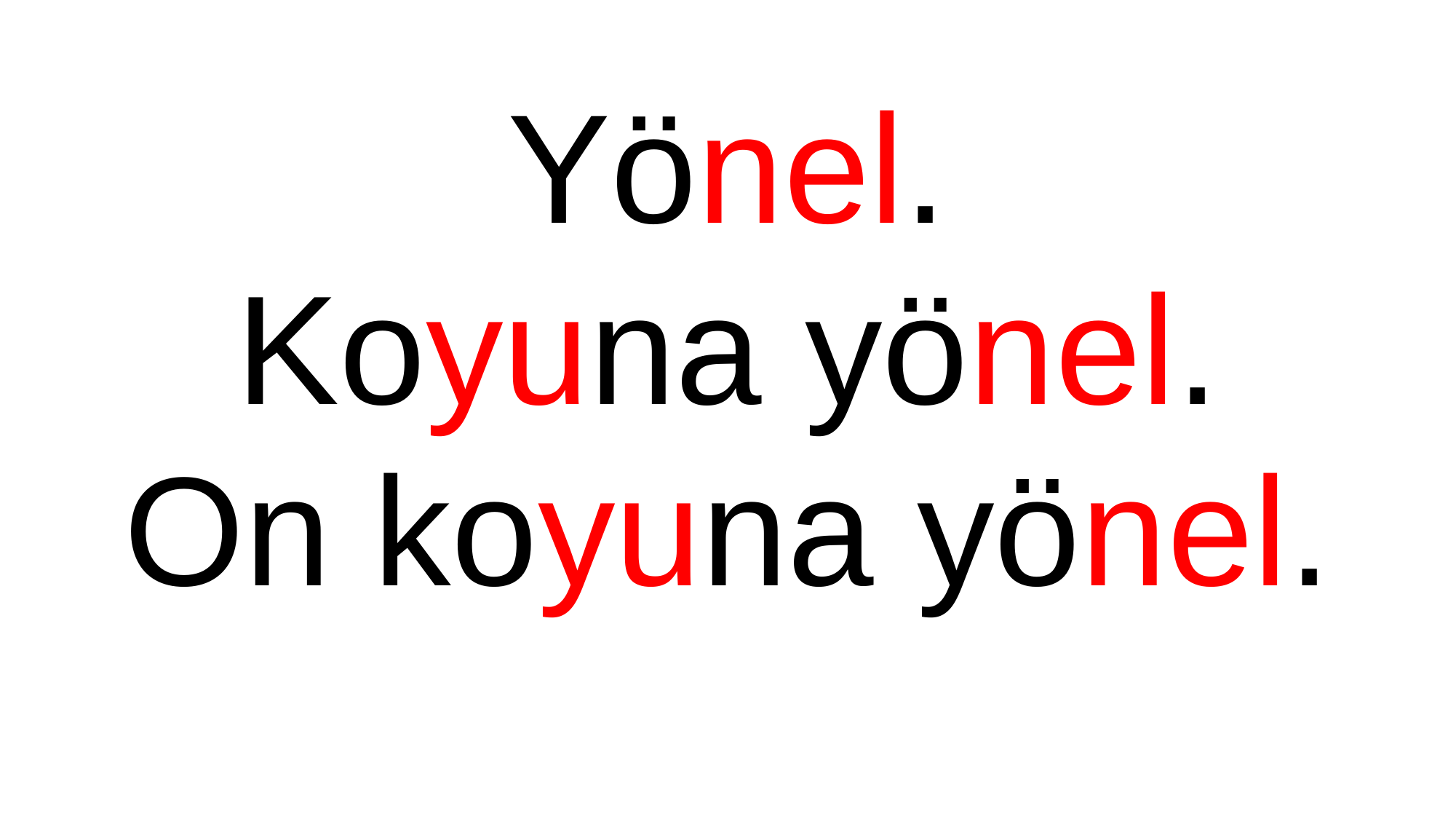

#
Yönel.
Koyuna yönel.
On koyuna yönel.